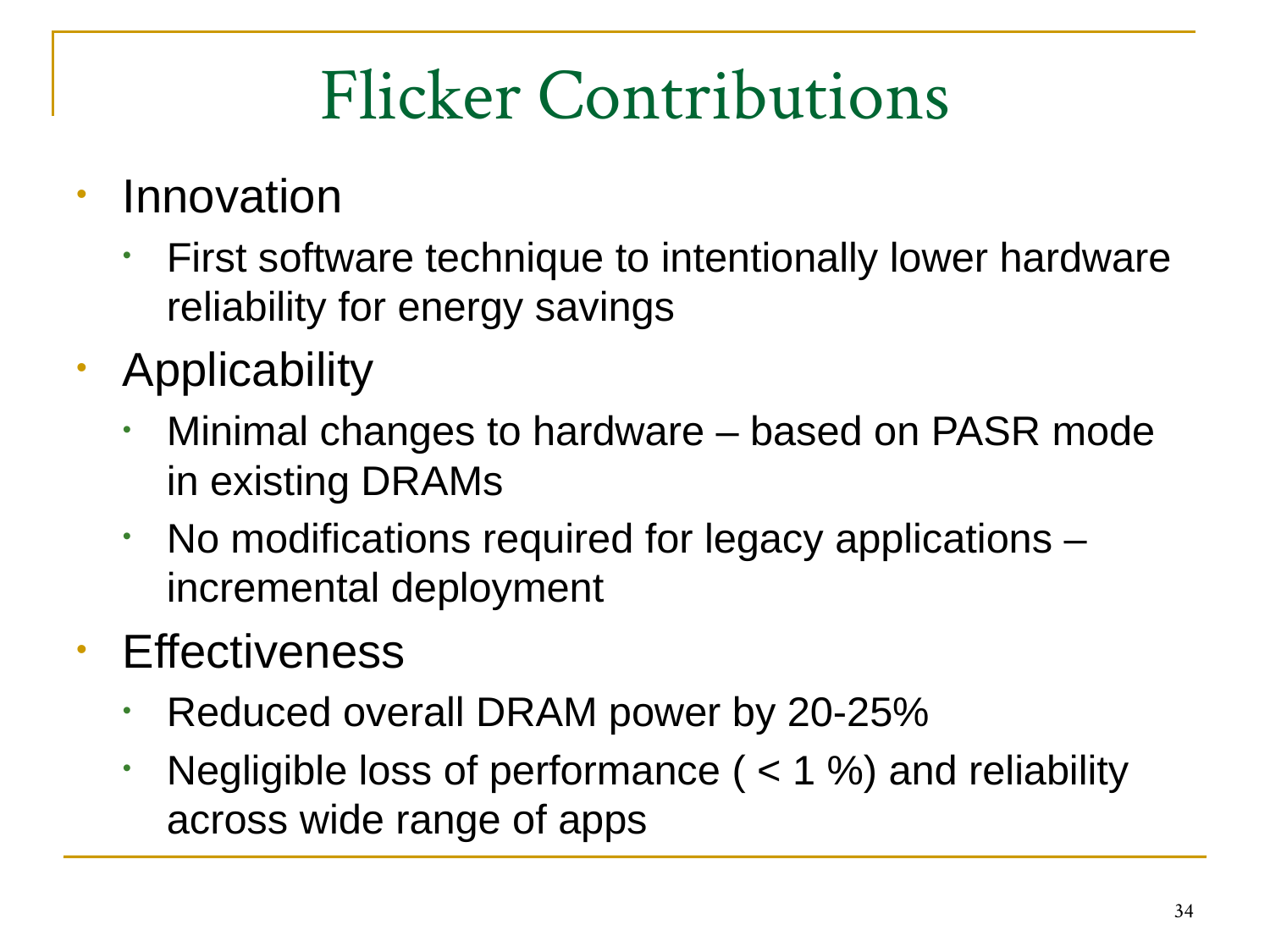

# Flicker Contributions
Innovation
First software technique to intentionally lower hardware reliability for energy savings
Applicability
Minimal changes to hardware – based on PASR mode in existing DRAMs
No modifications required for legacy applications – incremental deployment
Effectiveness
Reduced overall DRAM power by 20-25%
Negligible loss of performance ( < 1 %) and reliability across wide range of apps
34